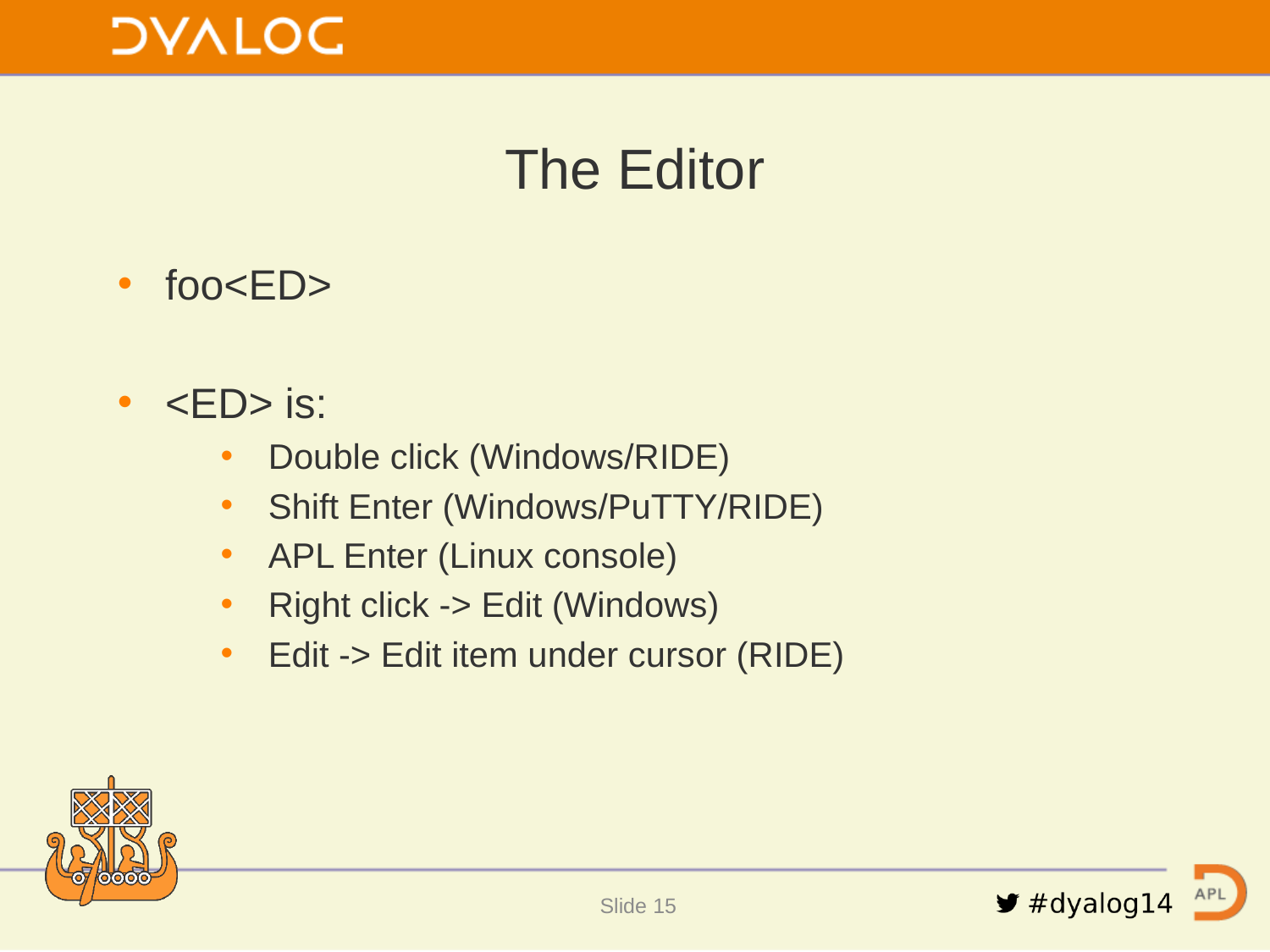

The Editor

foo<ED>

<ED> is:
Double click (Windows/RIDE)
Shift Enter (Windows/PuTTY/RIDE)
APL Enter (Linux console)
Right click -> Edit (Windows)
Edit -> Edit item under cursor (RIDE)

Slide 15